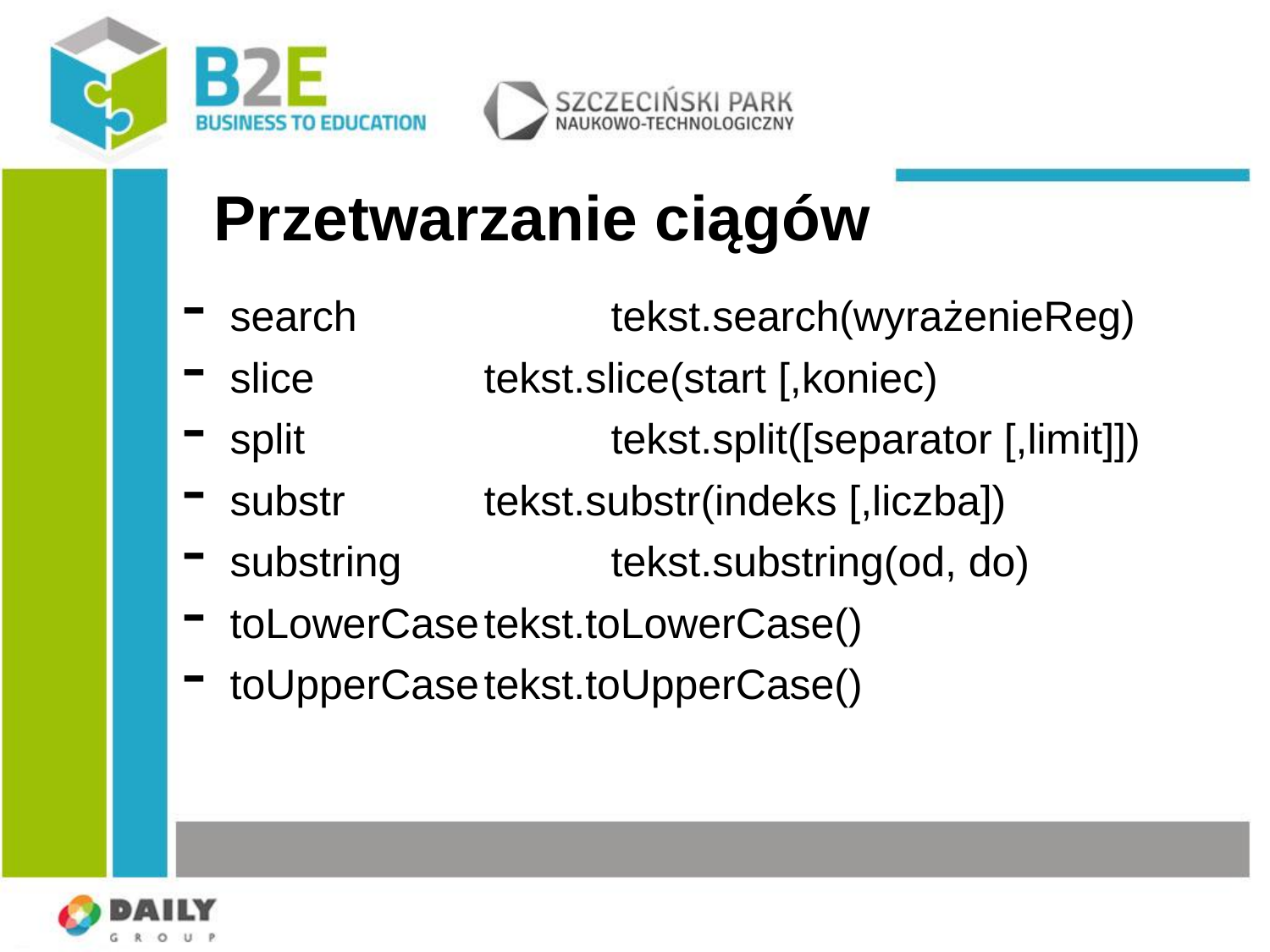

Przetwarzanie ciągów
search		tekst.search(wyrażenieReg)
slice		tekst.slice(start [,koniec)
split			tekst.split([separator [,limit]])
substr		tekst.substr(indeks [,liczba])
substring		tekst.substring(od, do)
toLowerCase	tekst.toLowerCase()
toUpperCase	tekst.toUpperCase()